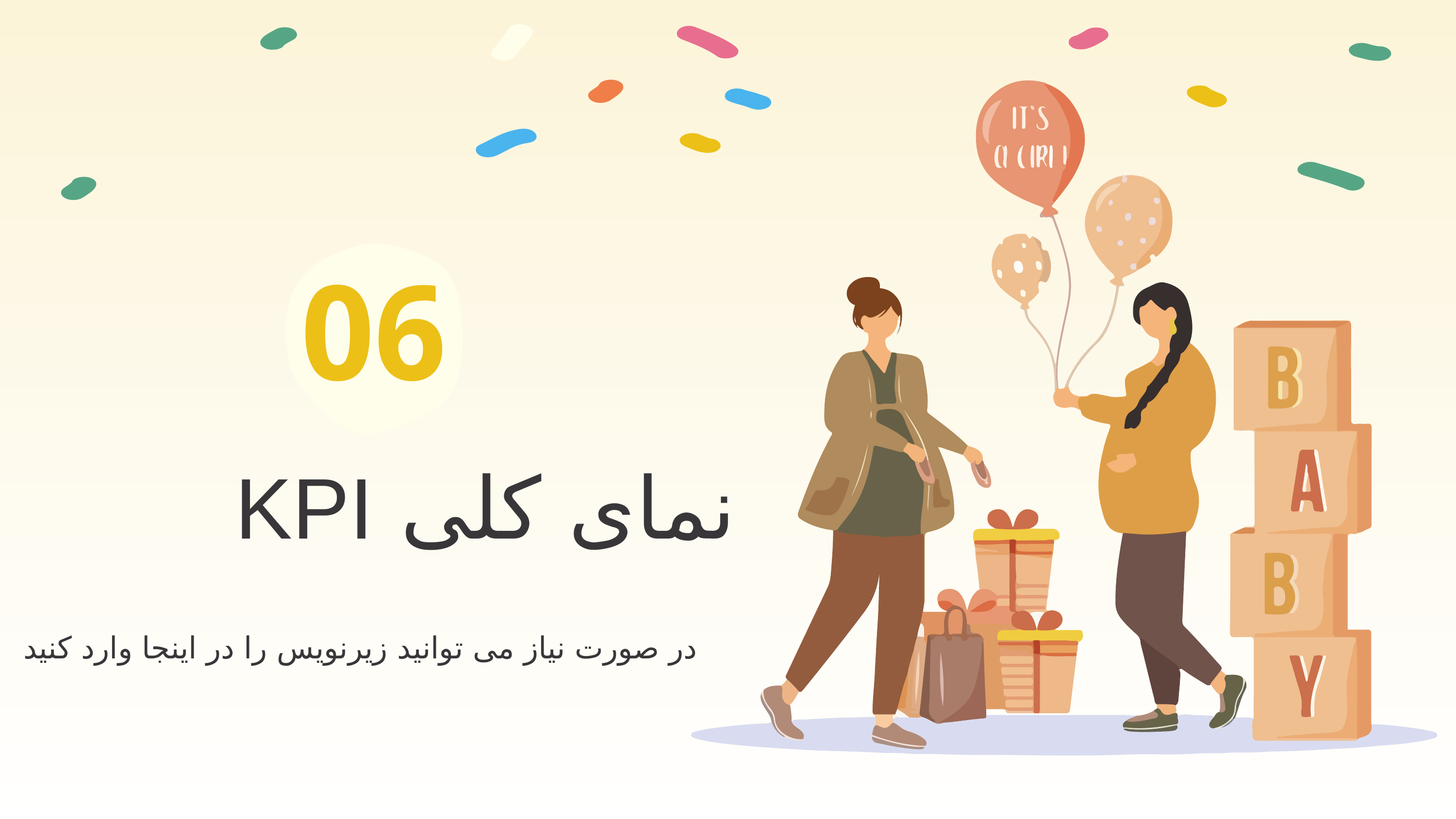

06

# نمای کلی KPI
در صورت نیاز می توانید زیرنویس را در اینجا وارد کنید